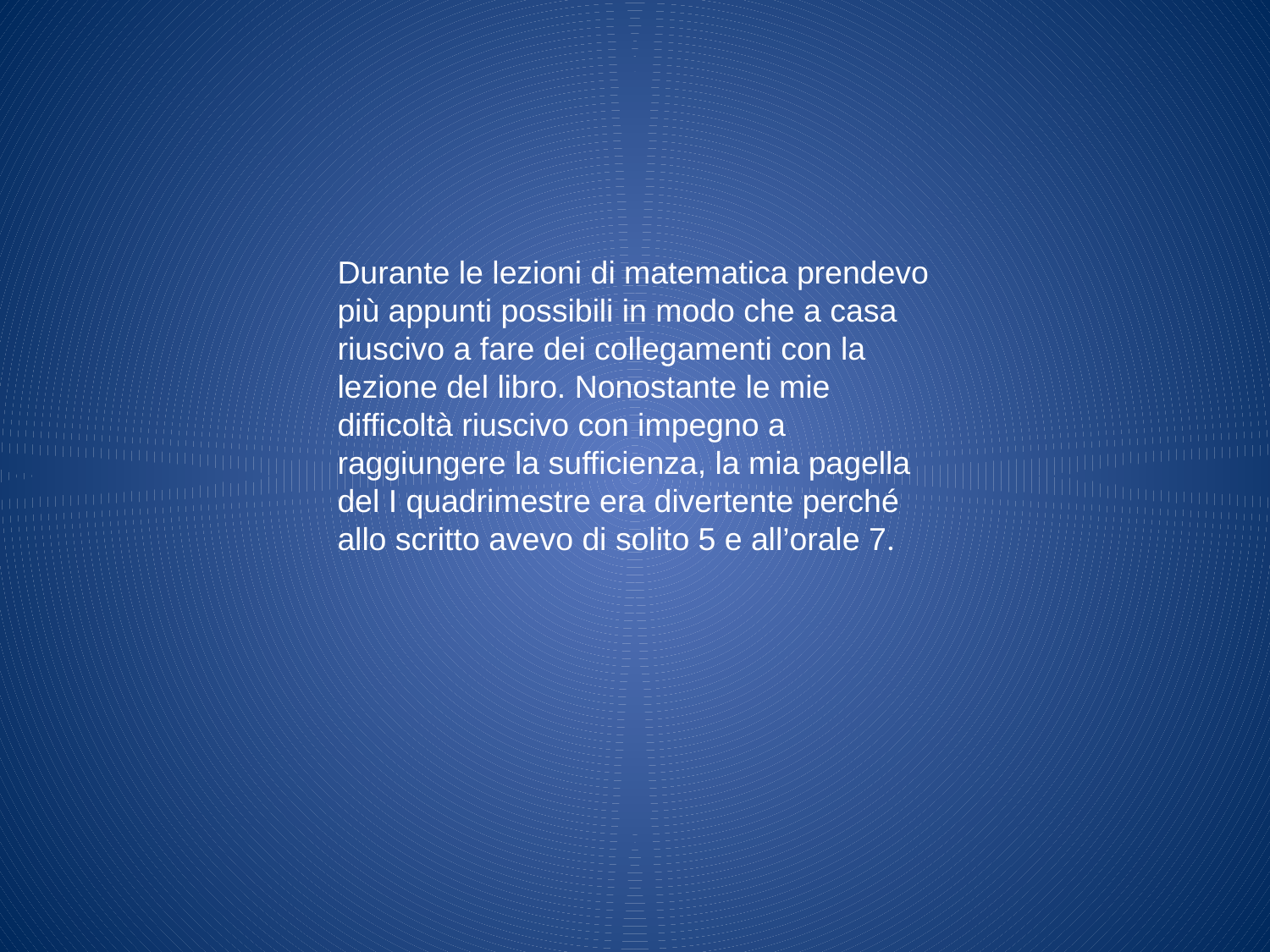

Durante le lezioni di matematica prendevo più appunti possibili in modo che a casa riuscivo a fare dei collegamenti con la lezione del libro. Nonostante le mie difficoltà riuscivo con impegno a raggiungere la sufficienza, la mia pagella del I quadrimestre era divertente perché allo scritto avevo di solito 5 e all’orale 7.